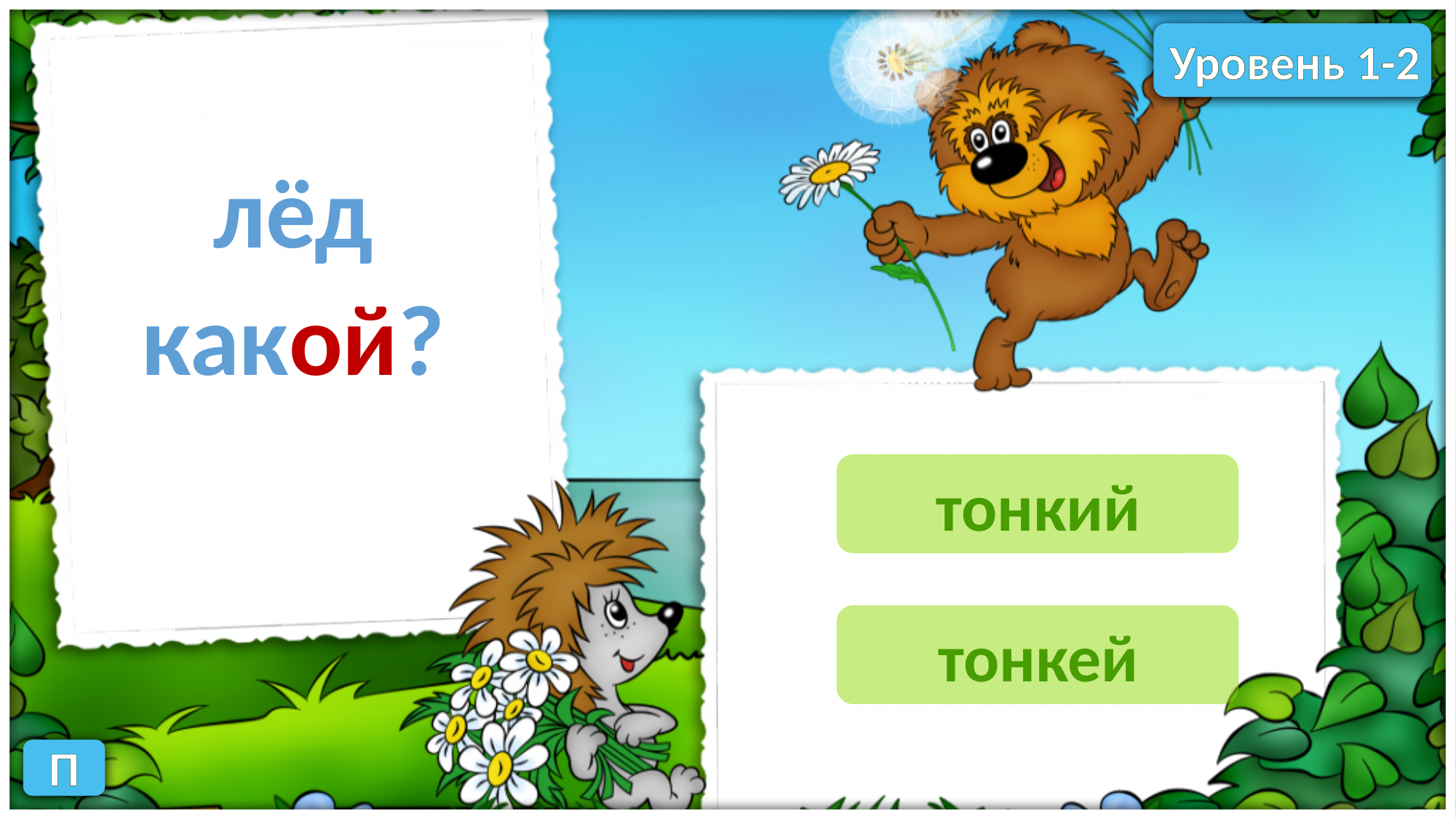

Уровень 1-2
лёд
какой?

тонкий

тонкей
П